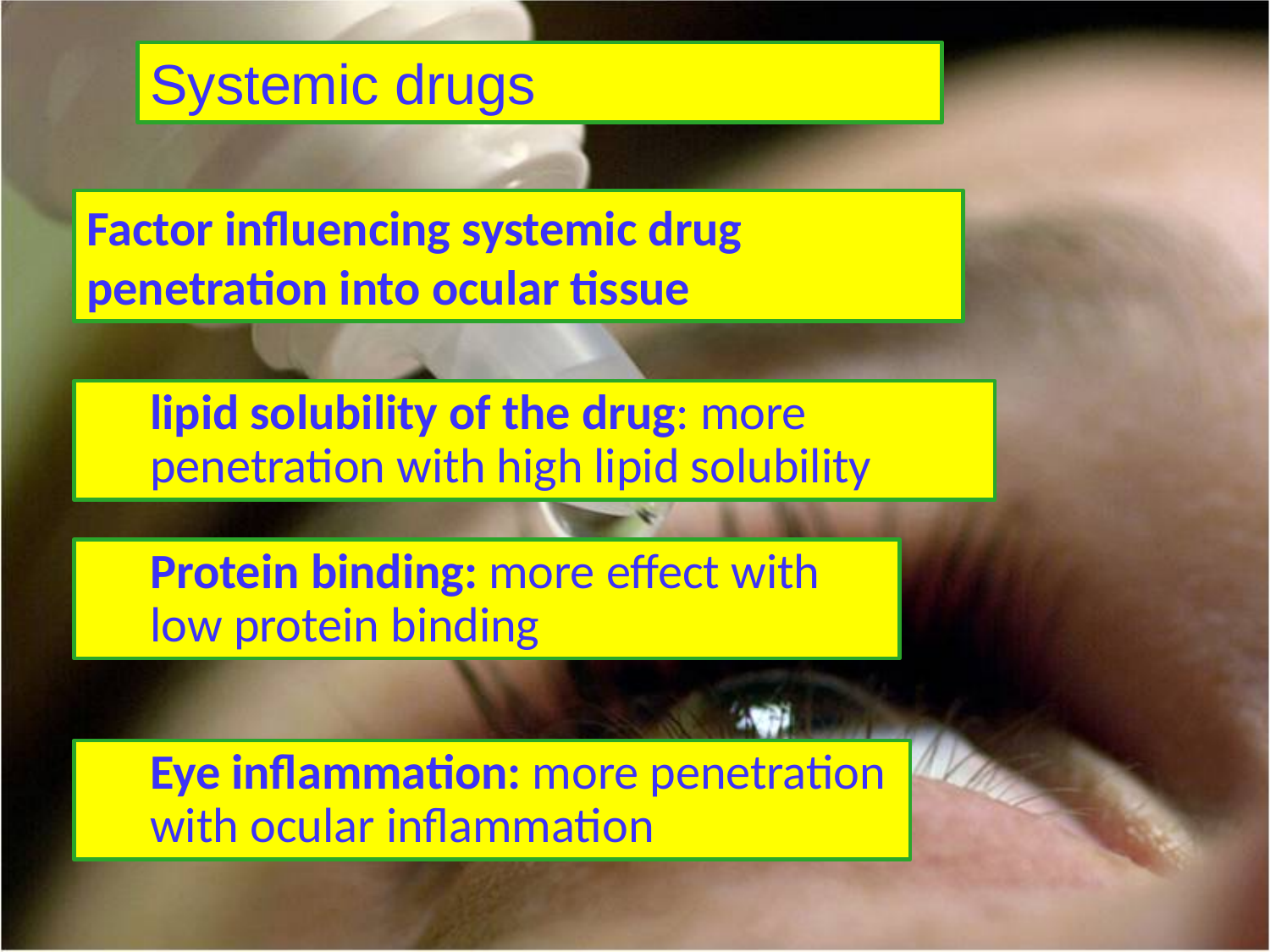

Systemic drugs
Factor influencing systemic drug penetration into ocular tissue
lipid solubility of the drug: more penetration with high lipid solubility
Protein binding: more effect with low protein binding
Eye inflammation: more penetration with ocular inflammation